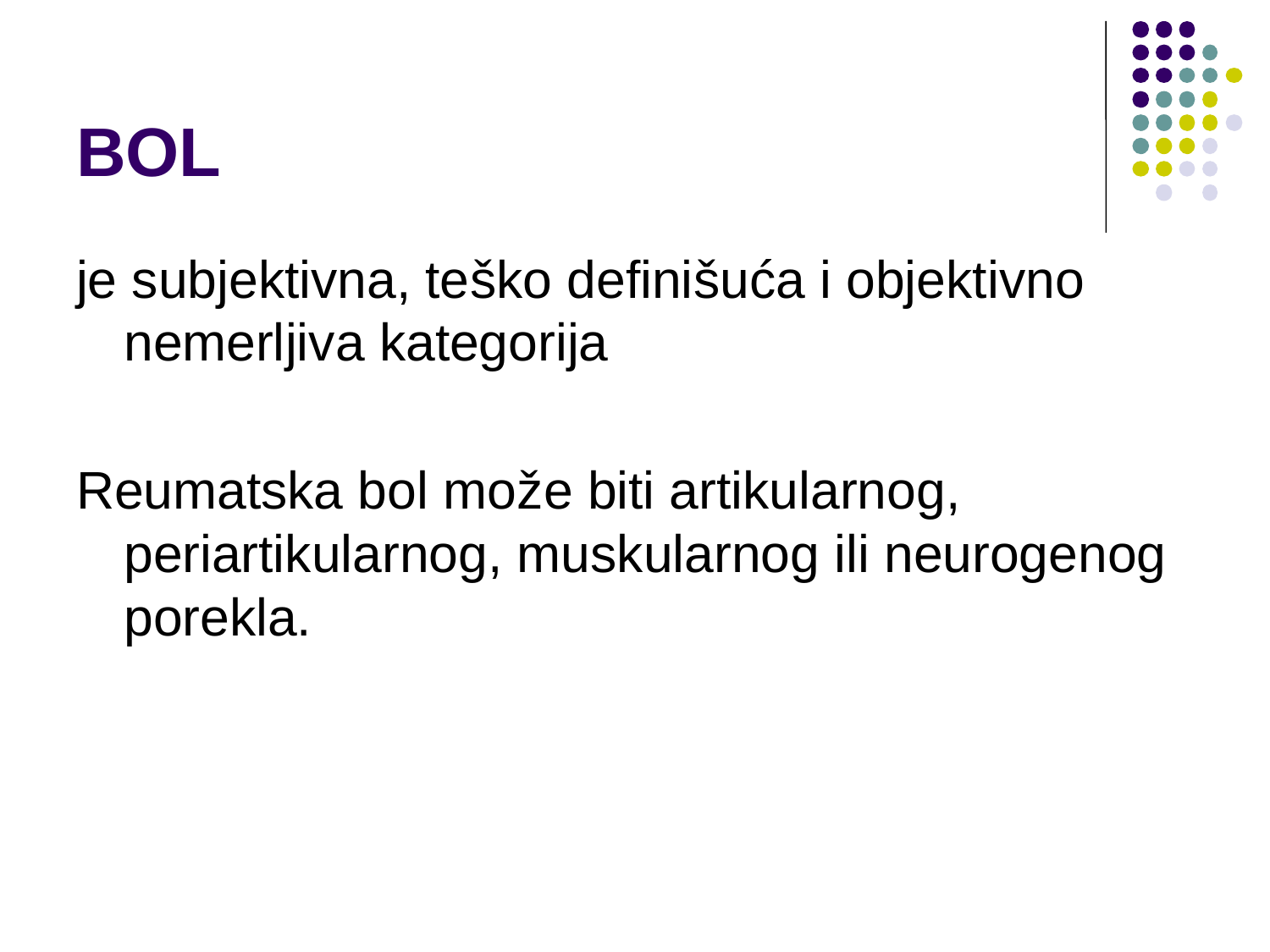

# BOL
je subjektivna, teško definišuća i objektivno nemerljiva kategorija

Reumatska bol može biti artikularnog, periartikularnog, muskularnog ili neurogenog porekla.